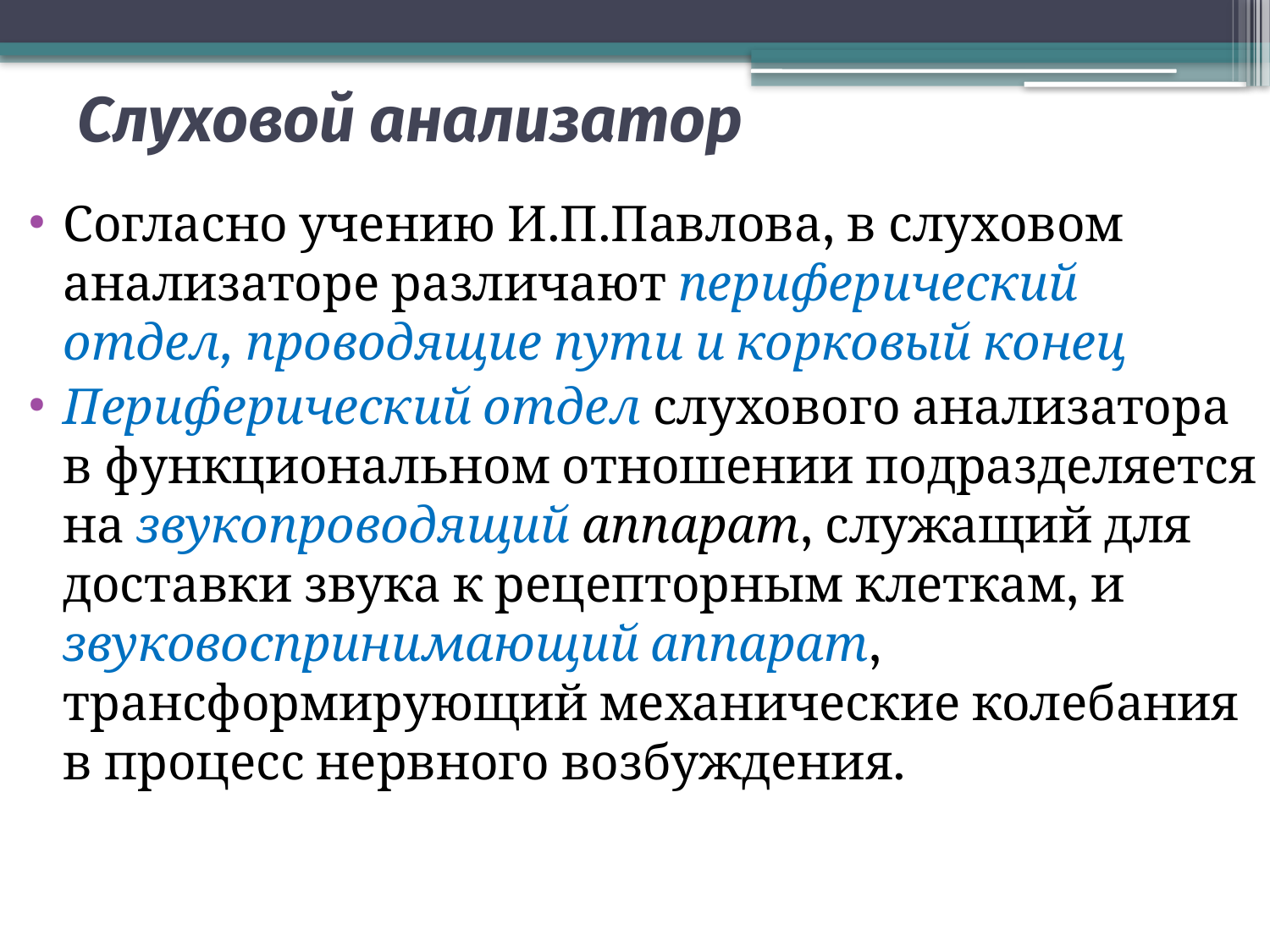

# Слуховой анализатор
Согласно учению И.П.Павлова, в слуховом анализаторе различают периферический отдел, проводящие пути и корковый конец
Периферический отдел слухового анализатора в функциональном отношении подразделяется на звукопроводящий аппарат, служащий для доставки звука к рецепторным клеткам, и звуковоспринимающий аппарат, трансформирующий механические колебания в процесс нервного возбуждения.